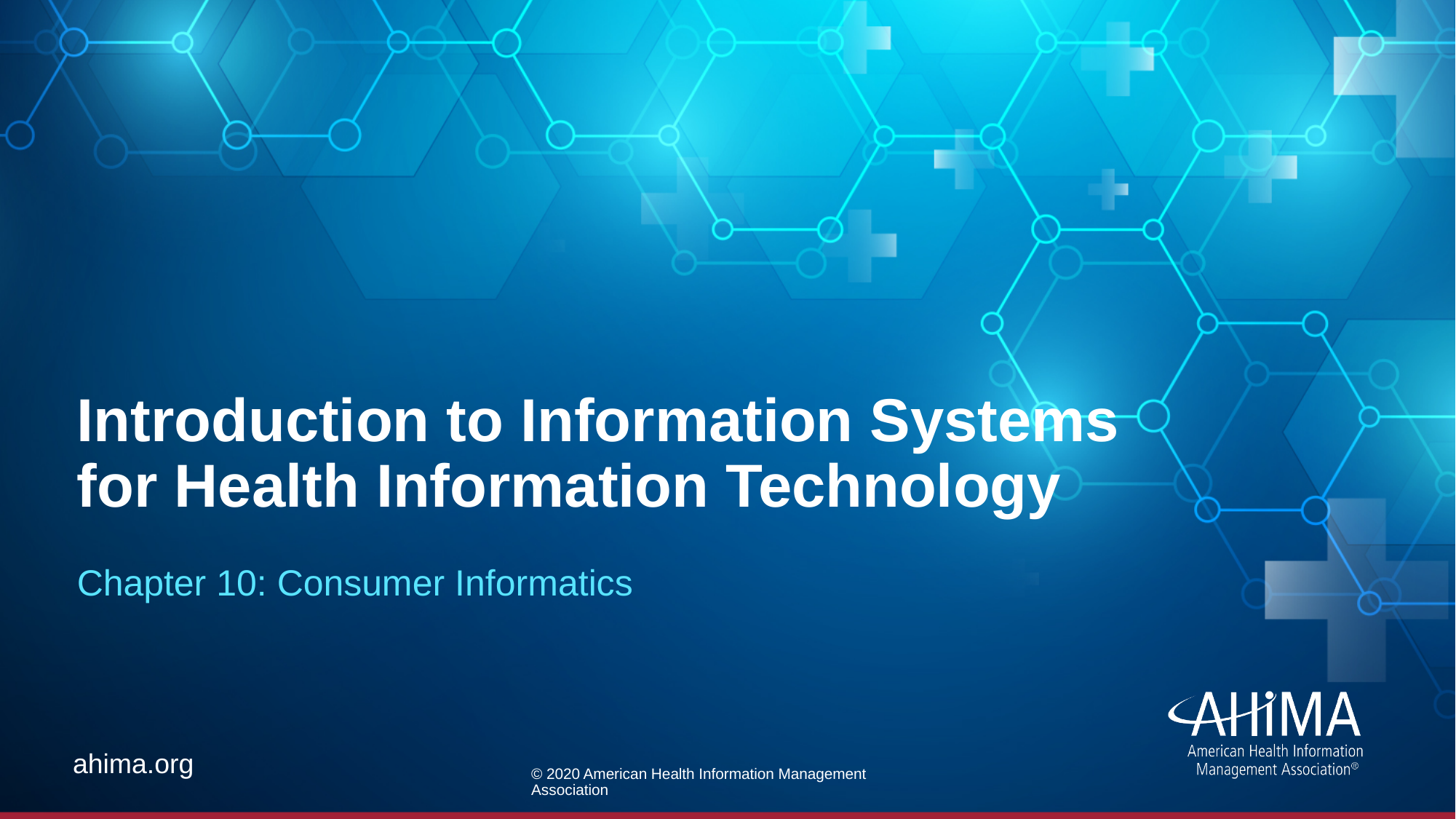

# Introduction to Information Systems for Health Information Technology
Chapter 10: Consumer Informatics
© 2020 American Health Information Management Association